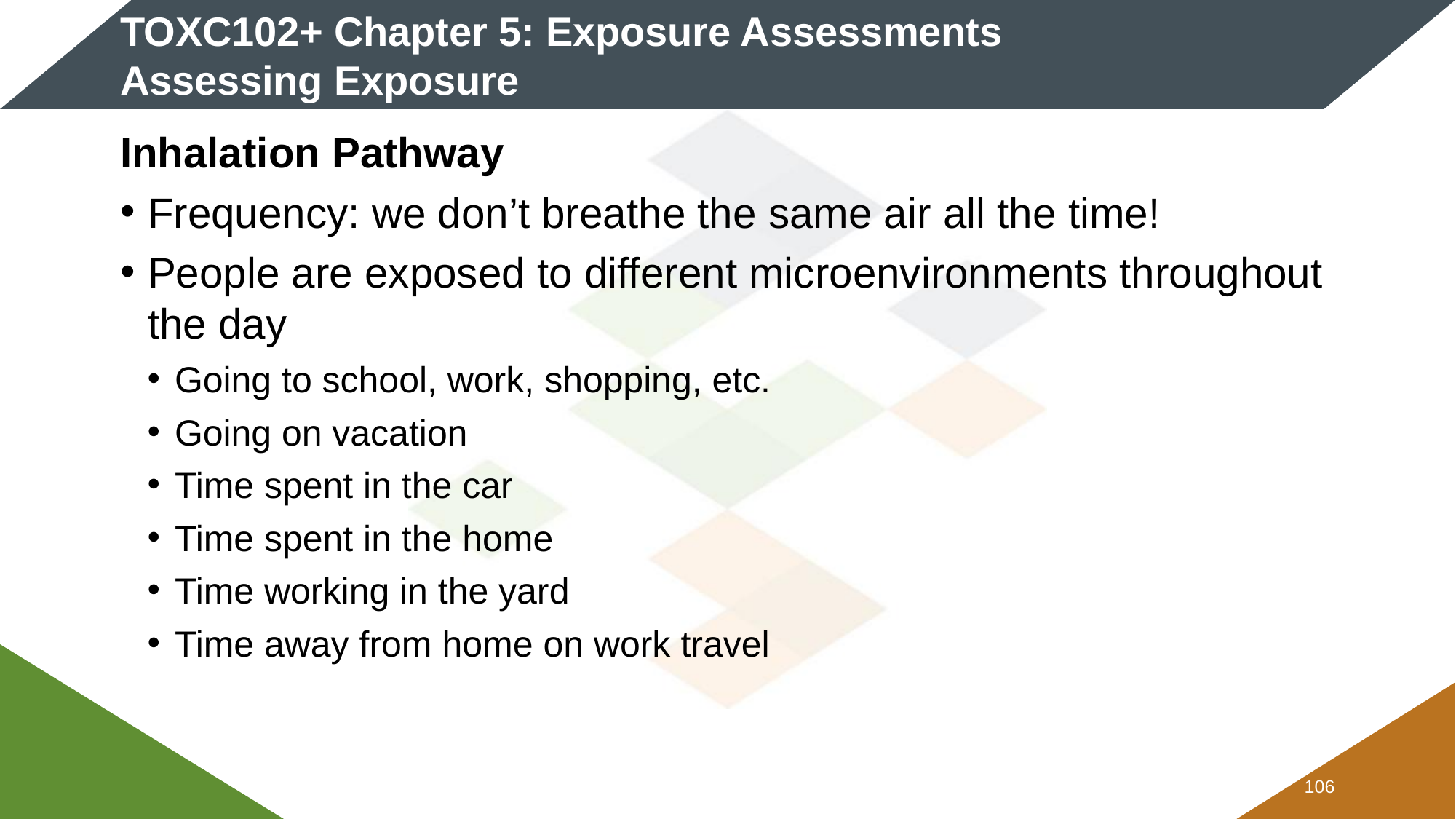

# TOXC102+ Chapter 5: Exposure Assessments Assessing Exposure
Inhalation Pathway
Frequency: we don’t breathe the same air all the time!
People are exposed to different microenvironments throughout the day
Going to school, work, shopping, etc.
Going on vacation
Time spent in the car
Time spent in the home
Time working in the yard
Time away from home on work travel
106